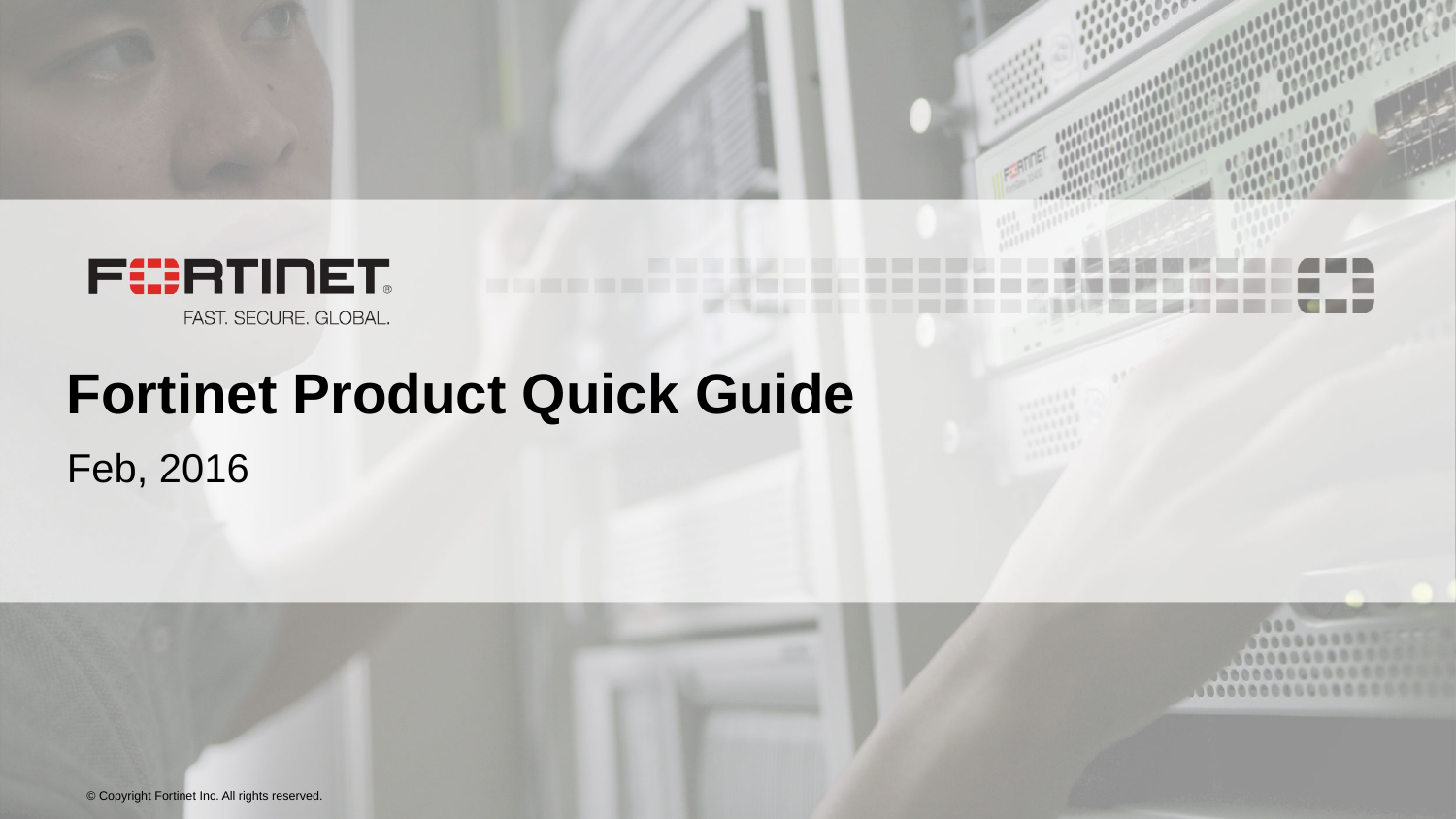

# Fortinet Product Quick Guide
Feb, 2016